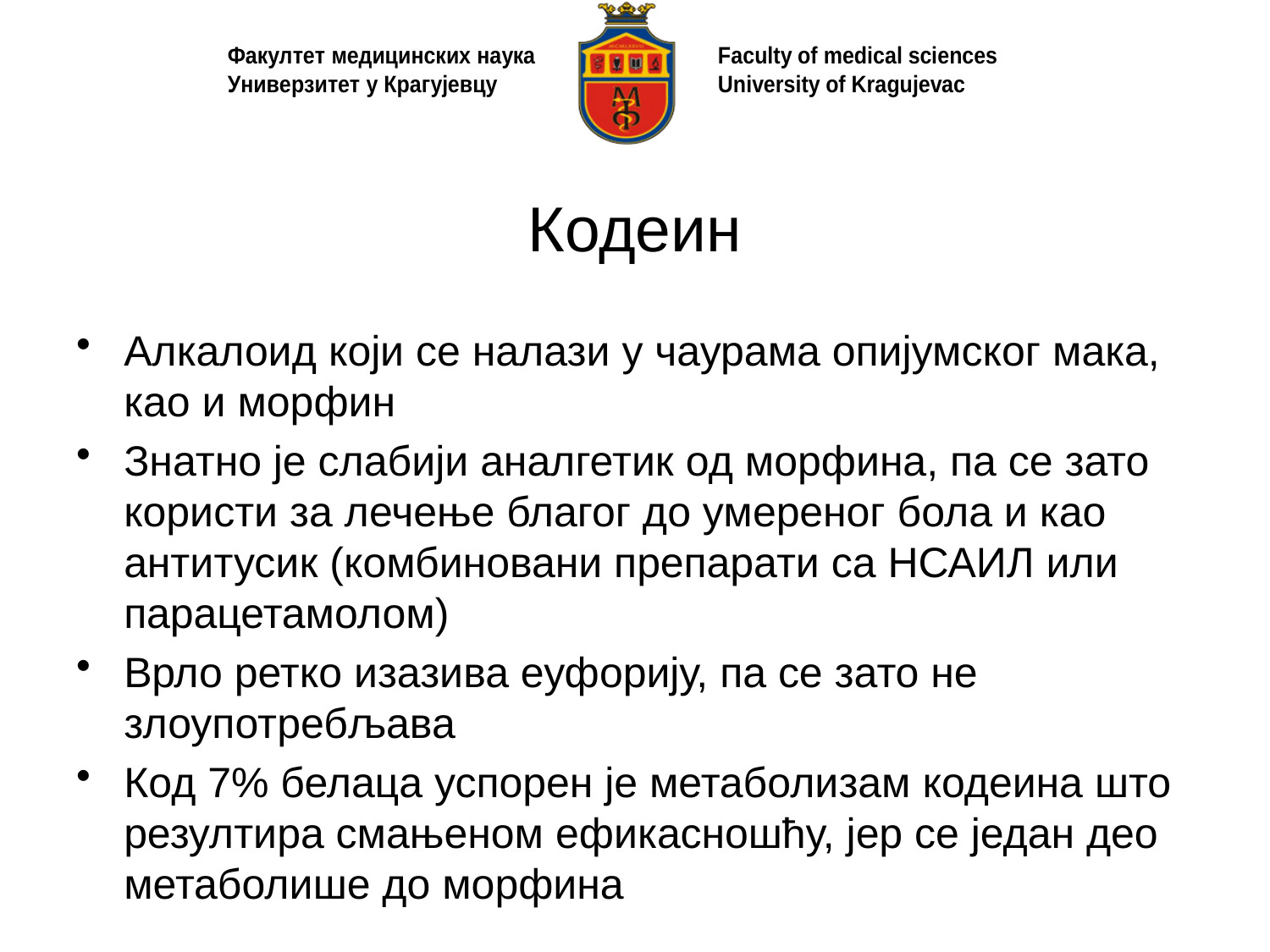

# Кодеин
Алкалоид који се налази у чаурама опијумског мака, као и морфин
Знатно је слабији аналгетик од морфина, па се зато користи за лечење благог до умереног бола и као антитусик (комбиновани препарати са НСАИЛ или парацетамолом)
Врло ретко изазива еуфорију, па се зато не злоупотребљава
Код 7% белаца успорен је метаболизам кодеина што резултира смањеном ефикасношћу, јер се један део метаболише до морфина